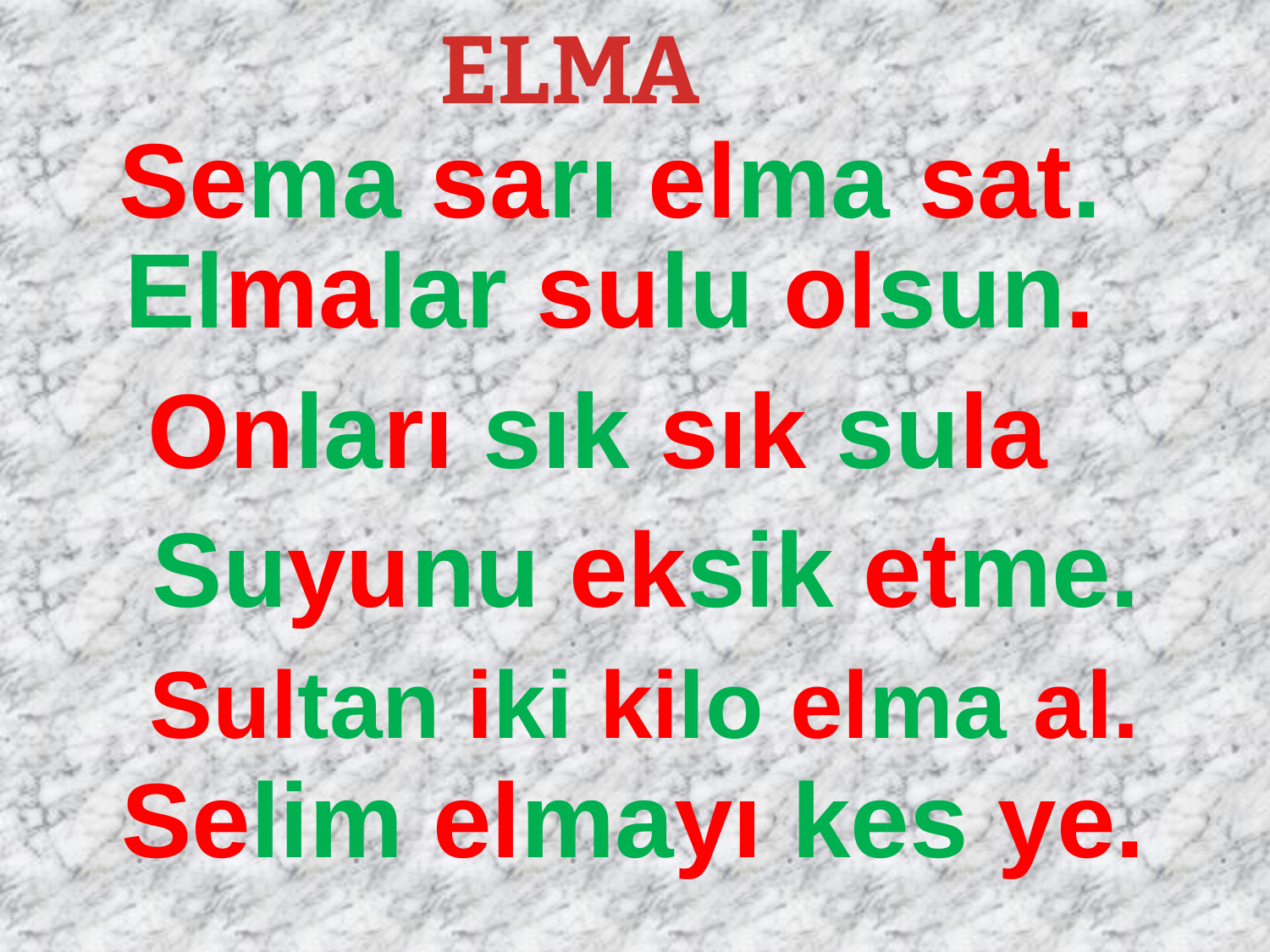

ELMA
Sema sarı elma sat.
Elmalar sulu olsun.
Onları sık sık sula
Suyunu eksik etme.
Sultan iki kilo elma al.
Selim elmayı kes ye.